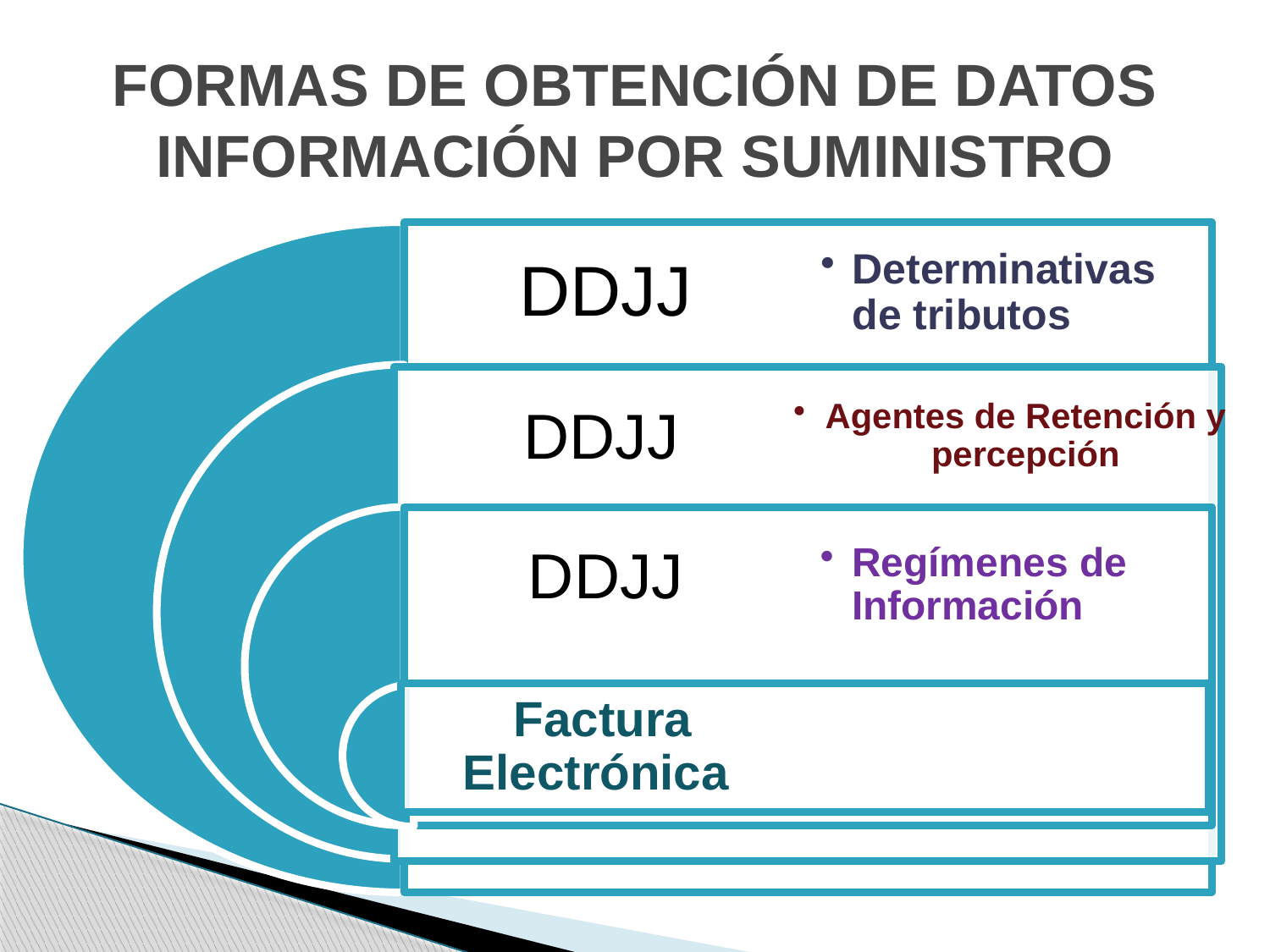

# FORMAS DE OBTENCIÓN DE DATOS INFORMACIÓN POR SUMINISTRO
DDJJ
DDJJ
DDJJ
Factura Electrónica
Determinativas de tributos
Agentes de Retención y percepción
Regímenes de Información